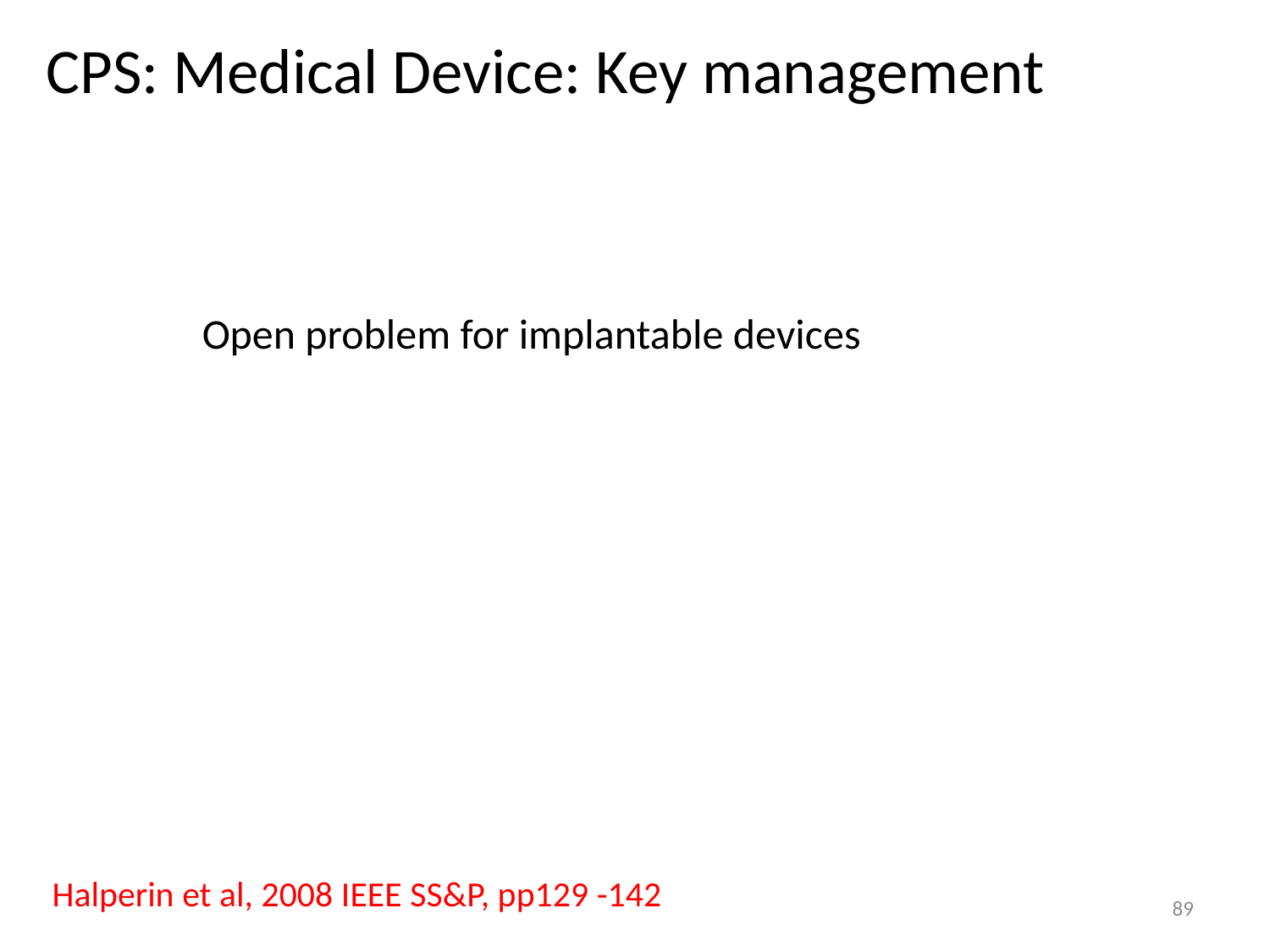

# CPS: Medical Device: Key management
Open problem for implantable devices
Halperin et al, 2008 IEEE SS&P, pp129 -142
89